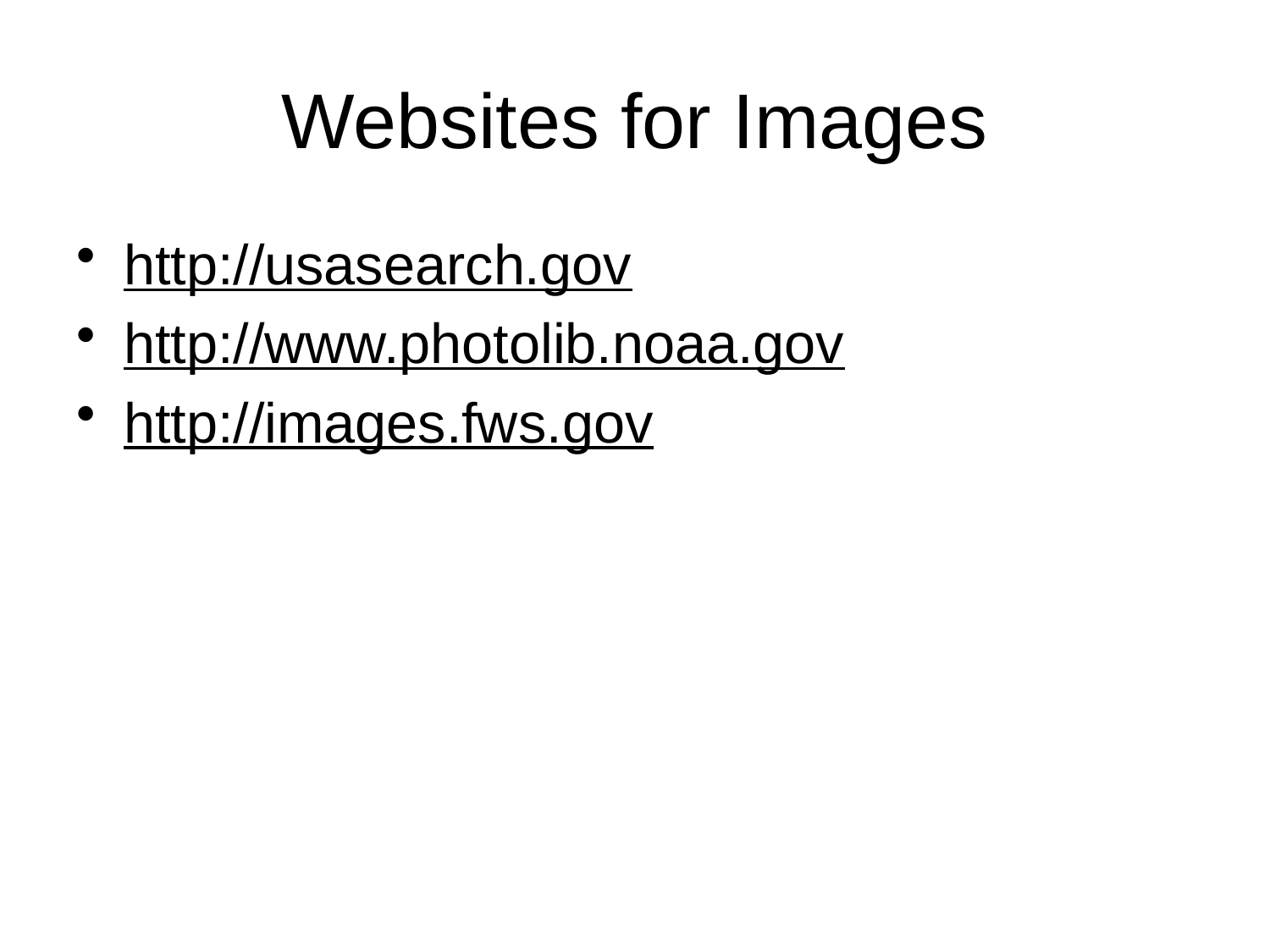

# Websites for Images
http://usasearch.gov
http://www.photolib.noaa.gov
http://images.fws.gov